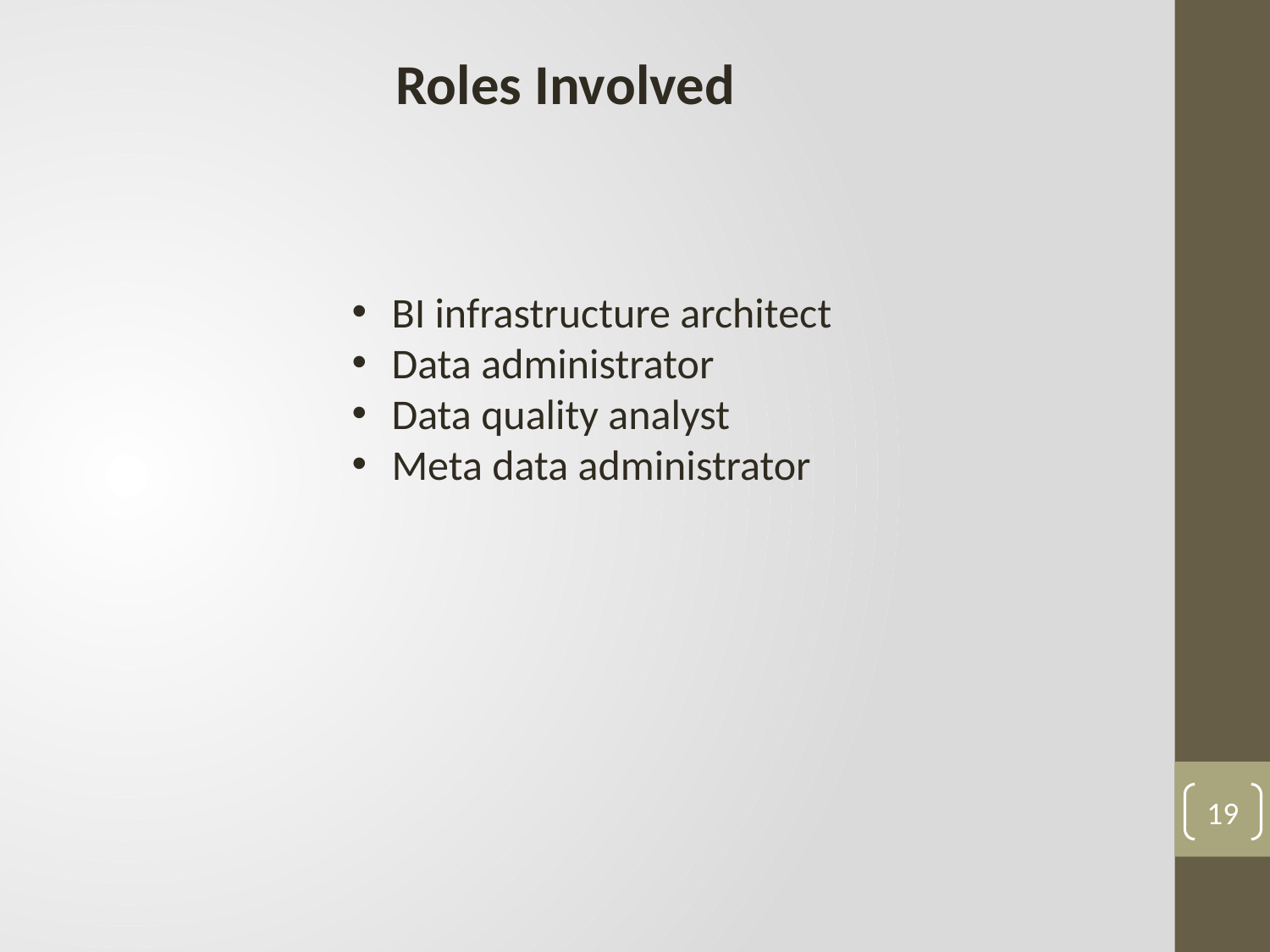

Roles Involved
BI infrastructure architect
Data administrator
Data quality analyst
Meta data administrator
19